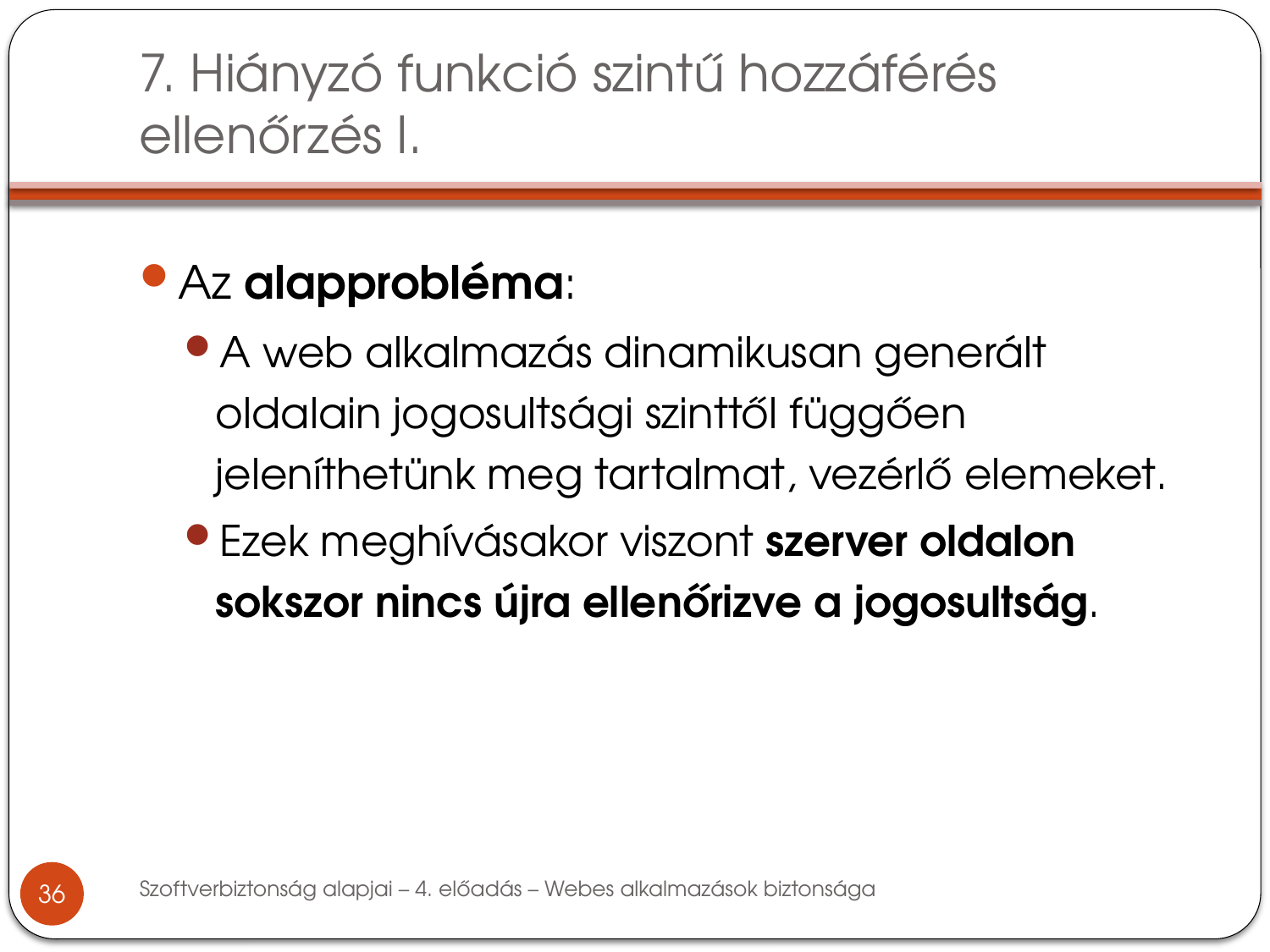

# 7. Hiányzó funkció szintű hozzáférés ellenőrzés I.
Az alapprobléma:
A web alkalmazás dinamikusan generált oldalain jogosultsági szinttől függően jeleníthetünk meg tartalmat, vezérlő elemeket.
Ezek meghívásakor viszont szerver oldalon sokszor nincs újra ellenőrizve a jogosultság.
Szoftverbiztonság alapjai – 4. előadás – Webes alkalmazások biztonsága
36